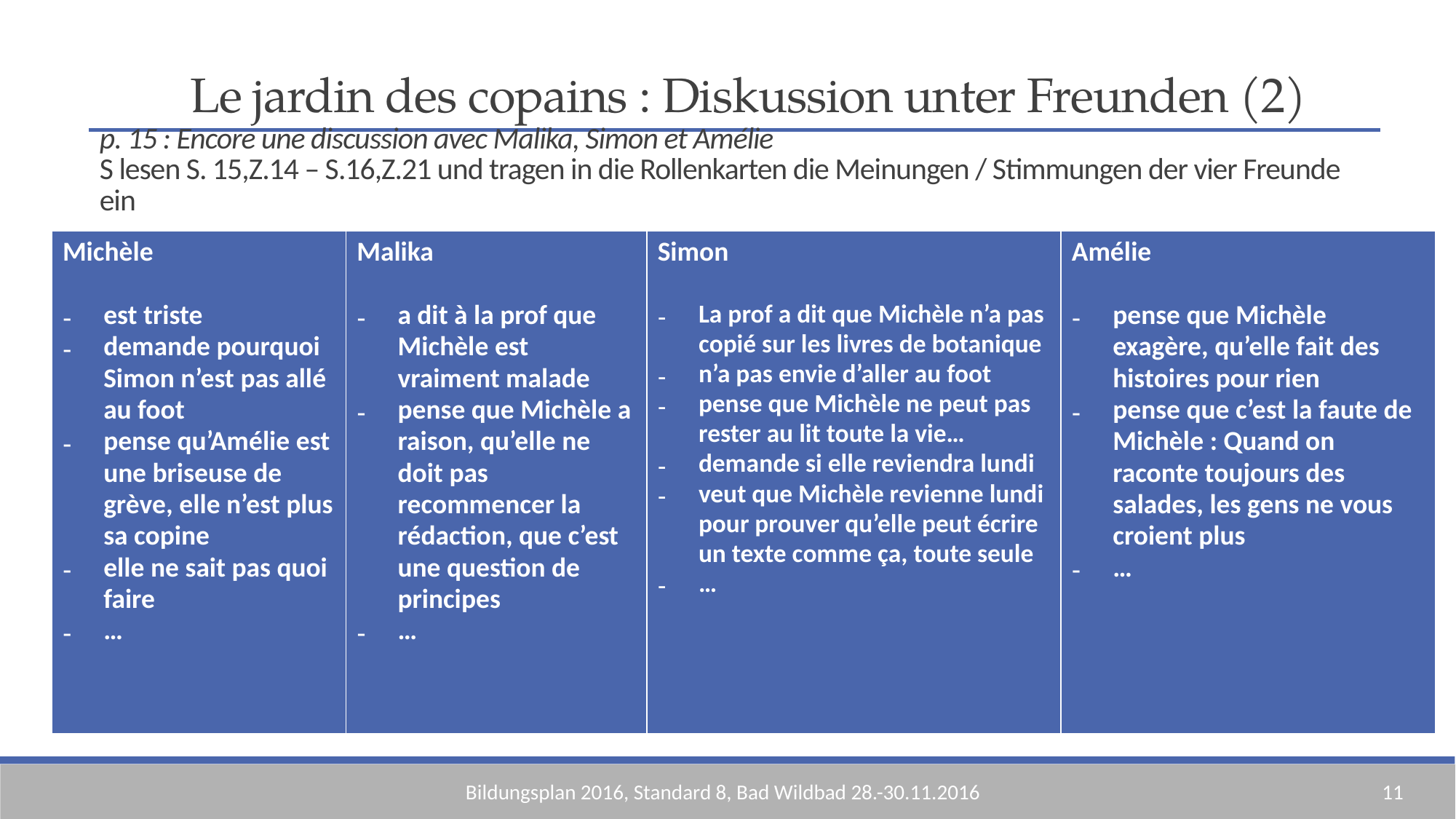

Le jardin des copains : Diskussion unter Freunden (2)
p. 15 : Encore une discussion avec Malika, Simon et Amélie
S lesen S. 15,Z.14 – S.16,Z.21 und tragen in die Rollenkarten die Meinungen / Stimmungen der vier Freunde ein

| Michèle   est triste demande pourquoi Simon n’est pas allé au foot pense qu’Amélie est une briseuse de grève, elle n’est plus sa copine elle ne sait pas quoi faire … | Malika   a dit à la prof que Michèle est vraiment malade pense que Michèle a raison, qu’elle ne doit pas recommencer la rédaction, que c’est une question de principes … | Simon   La prof a dit que Michèle n’a pas copié sur les livres de botanique n’a pas envie d’aller au foot pense que Michèle ne peut pas rester au lit toute la vie… demande si elle reviendra lundi veut que Michèle revienne lundi pour prouver qu’elle peut écrire un texte comme ça, toute seule … | Amélie   pense que Michèle exagère, qu’elle fait des histoires pour rien pense que c’est la faute de Michèle : Quand on raconte toujours des salades, les gens ne vous croient plus … |
| --- | --- | --- | --- |